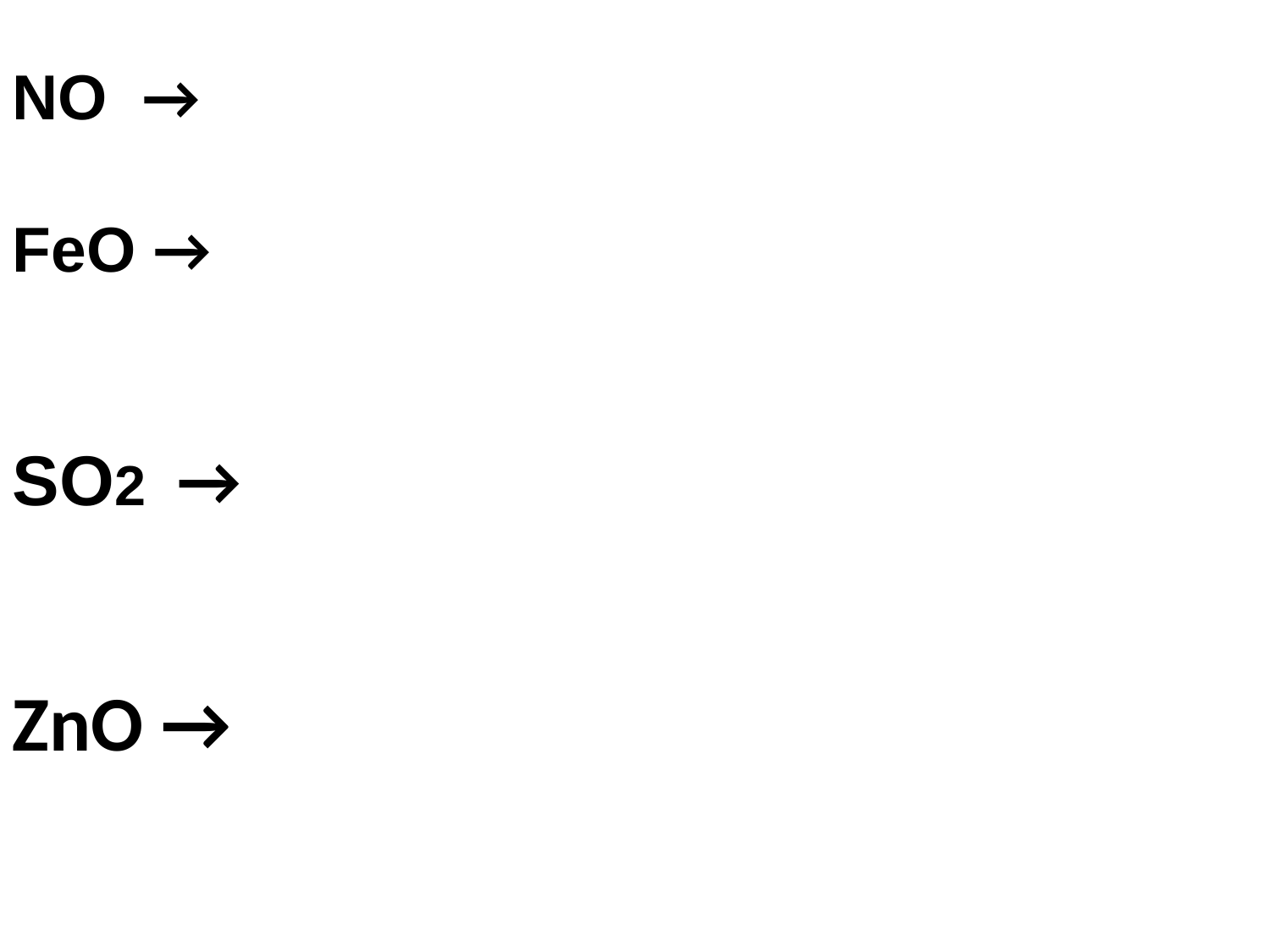

NO  → ничего!!!

FeO → Fe(OH)2

SO2  →  Н2SO3

ZnO → и основание, и кислота
                 Zn(OH)2                H2ZnO2